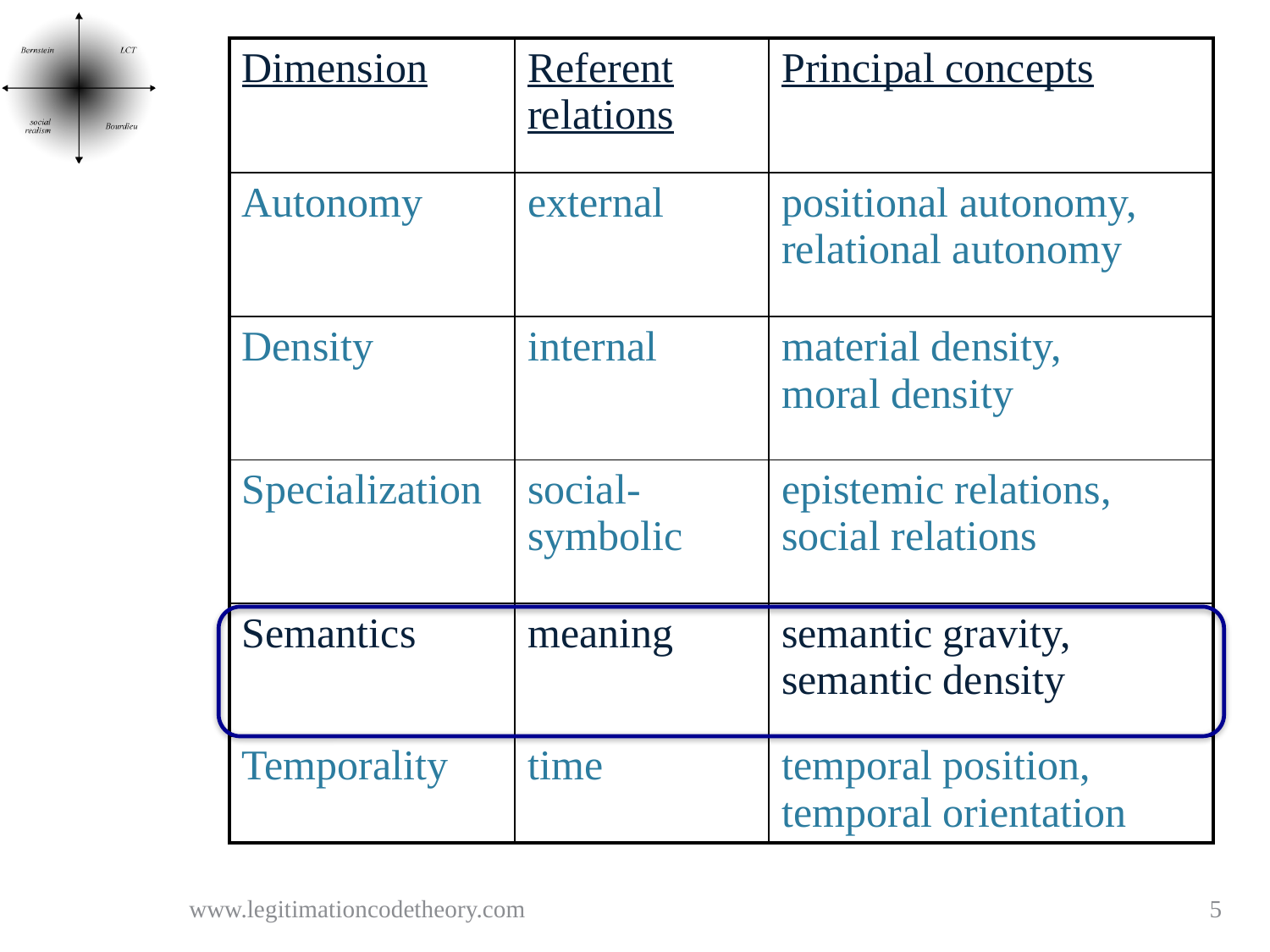

| Dimension | Referent relations | Principal concepts |
| --- | --- | --- |
| Autonomy | external | positional autonomy, relational autonomy |
| Density | internal | material density, moral density |
| Specialization | social-symbolic | epistemic relations, social relations |
| Semantics | meaning | semantic gravity, semantic density |
| Temporality | time | temporal position, temporal orientation |

www.legitimationcodetheory.com
5